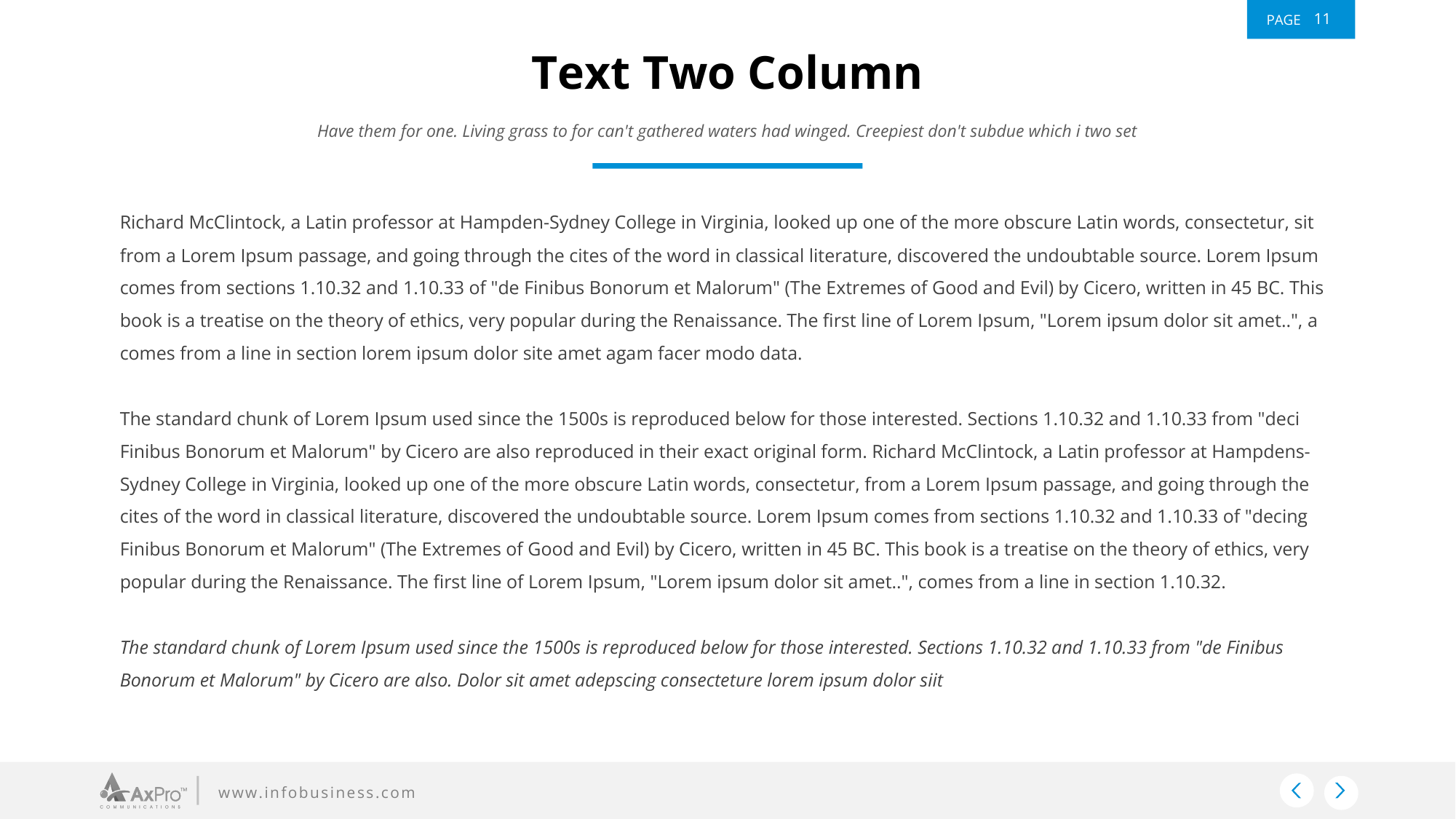

11
Text Two Column
Have them for one. Living grass to for can't gathered waters had winged. Creepiest don't subdue which i two set

Richard McClintock, a Latin professor at Hampden-Sydney College in Virginia, looked up one of the more obscure Latin words, consectetur, sit from a Lorem Ipsum passage, and going through the cites of the word in classical literature, discovered the undoubtable source. Lorem Ipsum comes from sections 1.10.32 and 1.10.33 of "de Finibus Bonorum et Malorum" (The Extremes of Good and Evil) by Cicero, written in 45 BC. This book is a treatise on the theory of ethics, very popular during the Renaissance. The first line of Lorem Ipsum, "Lorem ipsum dolor sit amet..", a comes from a line in section lorem ipsum dolor site amet agam facer modo data.

The standard chunk of Lorem Ipsum used since the 1500s is reproduced below for those interested. Sections 1.10.32 and 1.10.33 from "deci Finibus Bonorum et Malorum" by Cicero are also reproduced in their exact original form. Richard McClintock, a Latin professor at Hampdens-Sydney College in Virginia, looked up one of the more obscure Latin words, consectetur, from a Lorem Ipsum passage, and going through the cites of the word in classical literature, discovered the undoubtable source. Lorem Ipsum comes from sections 1.10.32 and 1.10.33 of "decing Finibus Bonorum et Malorum" (The Extremes of Good and Evil) by Cicero, written in 45 BC. This book is a treatise on the theory of ethics, very popular during the Renaissance. The first line of Lorem Ipsum, "Lorem ipsum dolor sit amet..", comes from a line in section 1.10.32.

The standard chunk of Lorem Ipsum used since the 1500s is reproduced below for those interested. Sections 1.10.32 and 1.10.33 from "de Finibus Bonorum et Malorum" by Cicero are also. Dolor sit amet adepscing consecteture lorem ipsum dolor siit
www.infobusiness.com